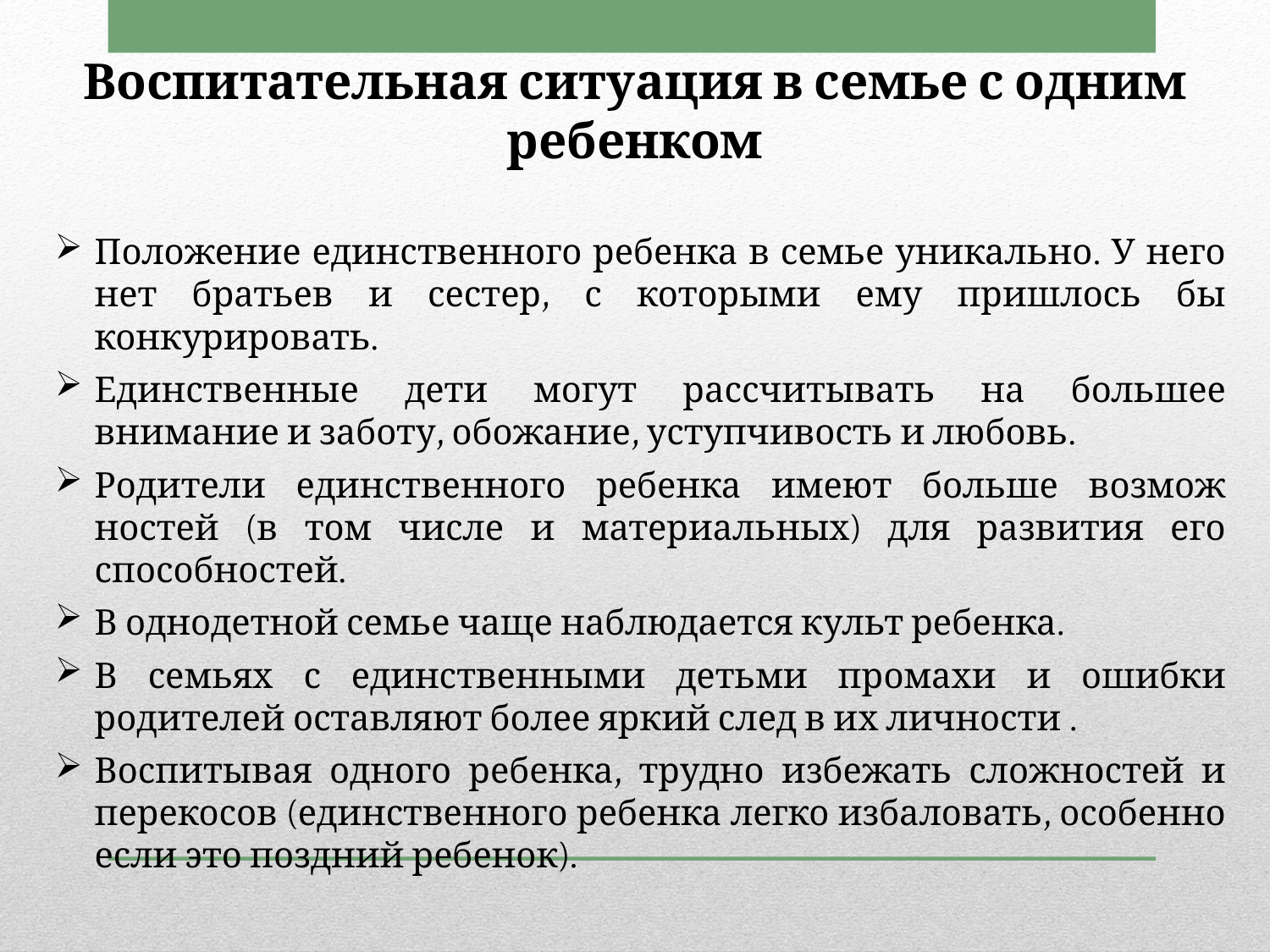

Воспитательная ситуация в семье с одним ребенком
Положение единственного ребенка в семье уникально. У него нет братьев и се­стер, с которыми ему пришлось бы конкурировать.
Единственные дети могут рассчитывать на большее внимание и заботу, обожание, уступчивость и любовь.
Родители единственного ребенка имеют больше возмож­ностей (в том числе и материальных) для развития его способно­стей.
В однодетной семье чаще наблюдается культ ребенка.
В семьях с единственными детьми промахи и ошибки родителей оставляют более яркий след в их личности .
Воспитывая одного ребенка, трудно избежать сложностей и перекосов (единственного ребенка легко избаловать, особенно если это поздний ребенок).